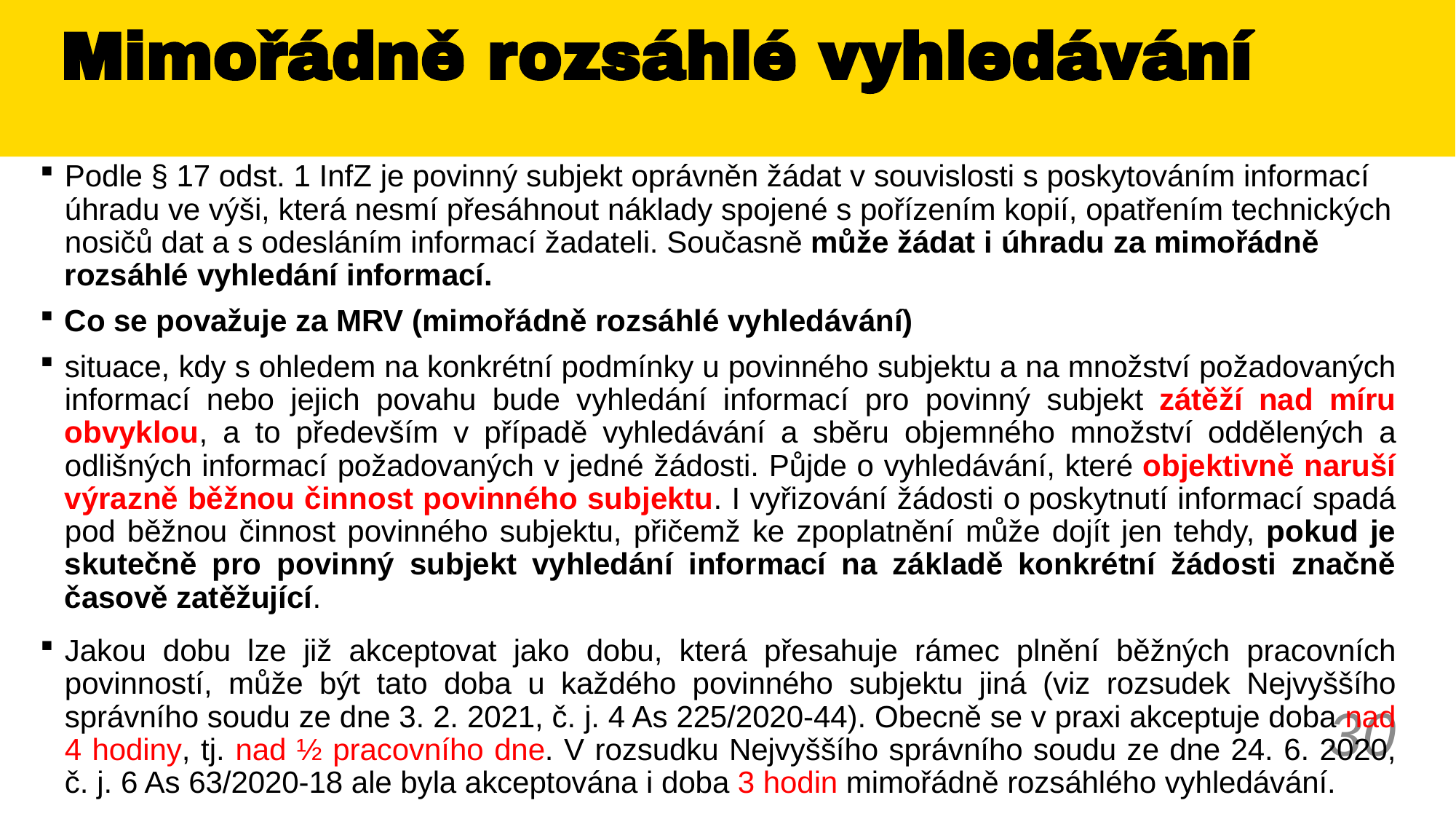

# Mimořádně rozsáhlé vyhledávání
Podle § 17 odst. 1 InfZ je povinný subjekt oprávněn žádat v souvislosti s poskytováním informací úhradu ve výši, která nesmí přesáhnout náklady spojené s pořízením kopií, opatřením technických nosičů dat a s odesláním informací žadateli. Současně může žádat i úhradu za mimořádně rozsáhlé vyhledání informací.
Co se považuje za MRV (mimořádně rozsáhlé vyhledávání)
situace, kdy s ohledem na konkrétní podmínky u povinného subjektu a na množství požadovaných informací nebo jejich povahu bude vyhledání informací pro povinný subjekt zátěží nad míru obvyklou, a to především v případě vyhledávání a sběru objemného množství oddělených a odlišných informací požadovaných v jedné žádosti. Půjde o vyhledávání, které objektivně naruší výrazně běžnou činnost povinného subjektu. I vyřizování žádosti o poskytnutí informací spadá pod běžnou činnost povinného subjektu, přičemž ke zpoplatnění může dojít jen tehdy, pokud je skutečně pro povinný subjekt vyhledání informací na základě konkrétní žádosti značně časově zatěžující.
Jakou dobu lze již akceptovat jako dobu, která přesahuje rámec plnění běžných pracovních povinností, může být tato doba u každého povinného subjektu jiná (viz rozsudek Nejvyššího správního soudu ze dne 3. 2. 2021, č. j. 4 As 225/2020-44). Obecně se v praxi akceptuje doba nad 4 hodiny, tj. nad ½ pracovního dne. V rozsudku Nejvyššího správního soudu ze dne 24. 6. 2020, č. j. 6 As 63/2020-18 ale byla akceptována i doba 3 hodin mimořádně rozsáhlého vyhledávání.

30